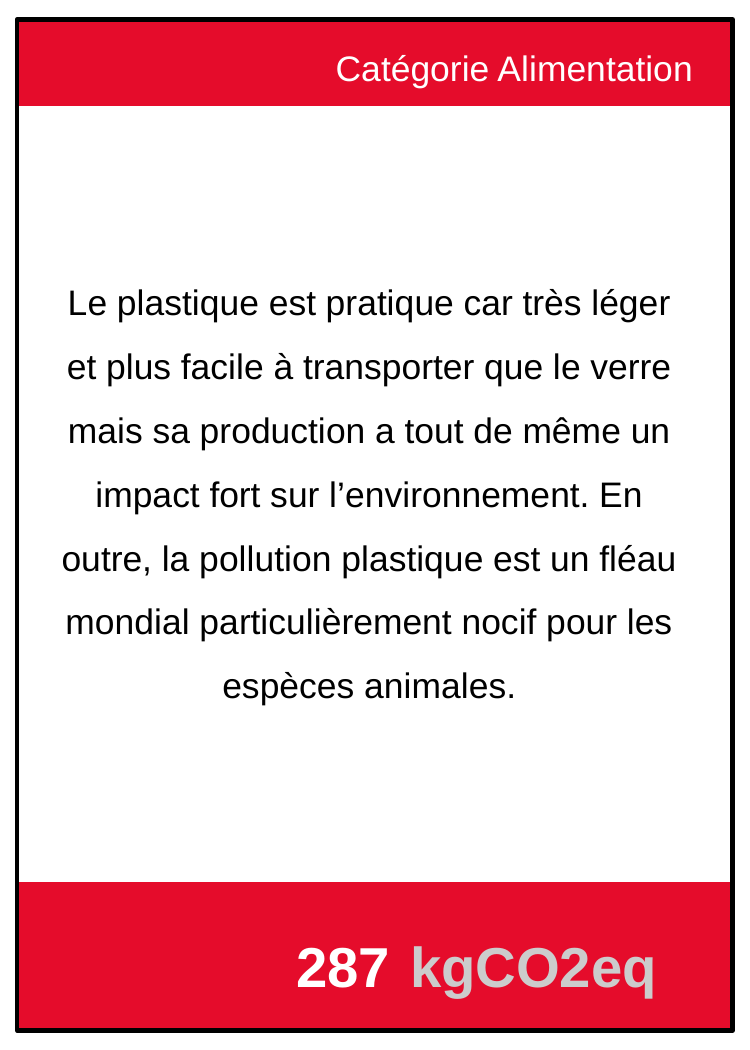

Catégorie Alimentation

Le plastique est pratique car très léger et plus facile à transporter que le verre mais sa production a tout de même un impact fort sur l’environnement. En outre, la pollution plastique est un fléau mondial particulièrement nocif pour les espèces animales.

287
kgCO2eq